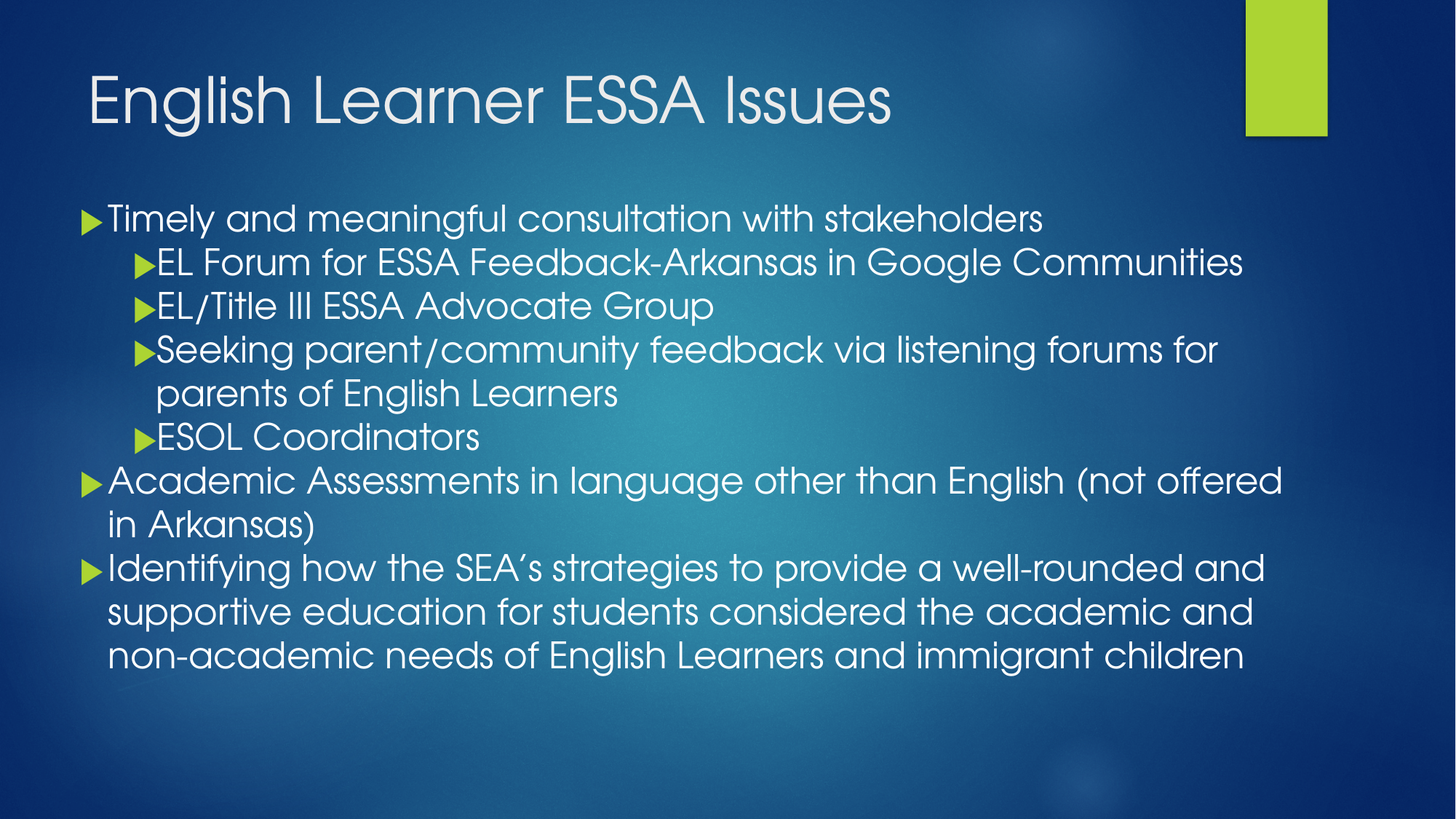

# English Learner ESSA Issues
Timely and meaningful consultation with stakeholders
EL Forum for ESSA Feedback-Arkansas in Google Communities
EL/Title III ESSA Advocate Group
Seeking parent/community feedback via listening forums for parents of English Learners
ESOL Coordinators
Academic Assessments in language other than English (not offered in Arkansas)
Identifying how the SEA’s strategies to provide a well-rounded and supportive education for students considered the academic and non-academic needs of English Learners and immigrant children